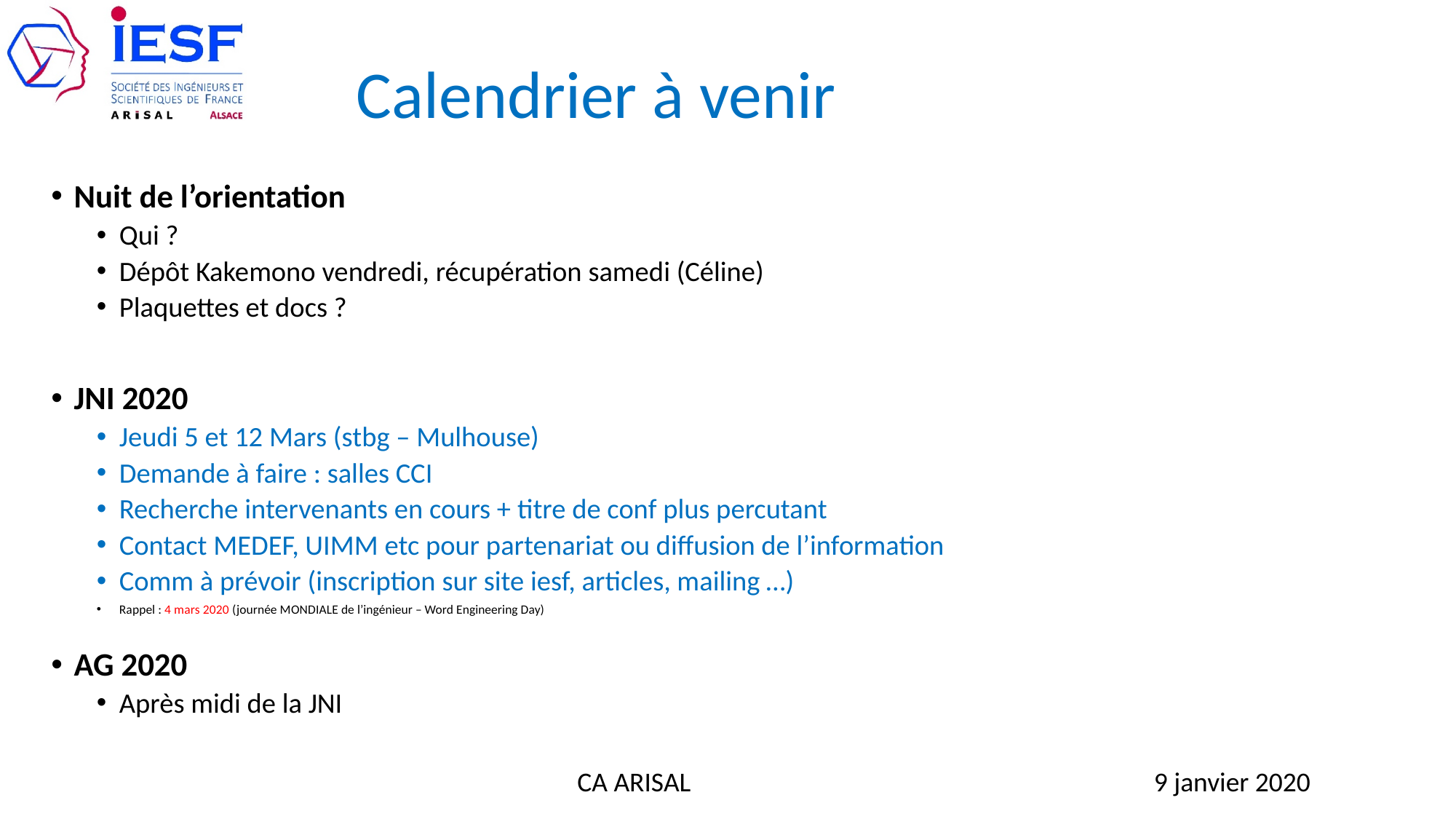

# Calendrier à venir
Nuit de l’orientation
Qui ?
Dépôt Kakemono vendredi, récupération samedi (Céline)
Plaquettes et docs ?

JNI 2020
Jeudi 5 et 12 Mars (stbg – Mulhouse)
Demande à faire : salles CCI
Recherche intervenants en cours + titre de conf plus percutant
Contact MEDEF, UIMM etc pour partenariat ou diffusion de l’information
Comm à prévoir (inscription sur site iesf, articles, mailing …)
Rappel : 4 mars 2020 (journée MONDIALE de l’ingénieur – Word Engineering Day)

AG 2020
Après midi de la JNI